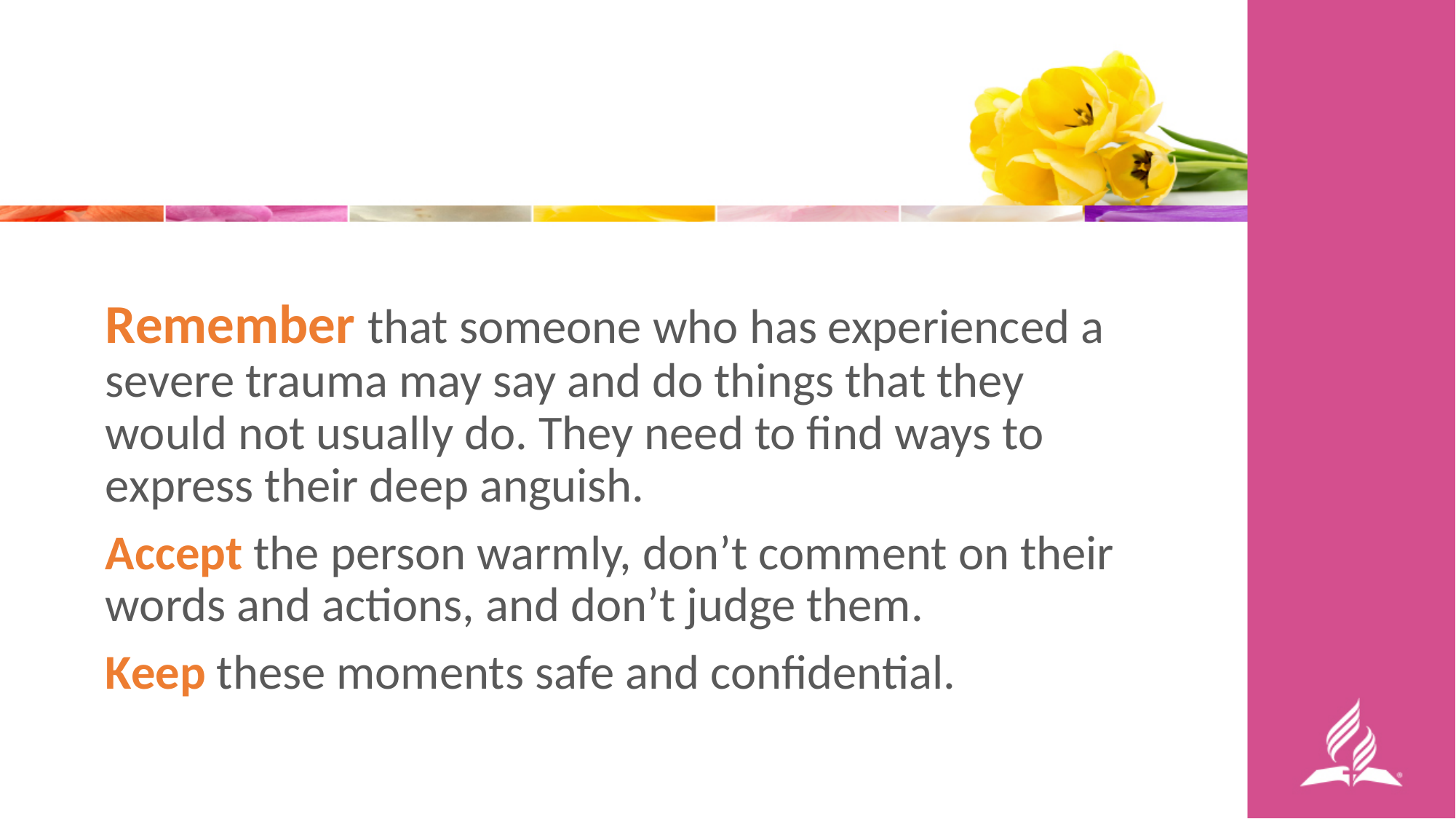

Remember that someone who has experienced a severe trauma may say and do things that they would not usually do. They need to find ways to express their deep anguish.
Accept the person warmly, don’t comment on their words and actions, and don’t judge them.
Keep these moments safe and confidential.